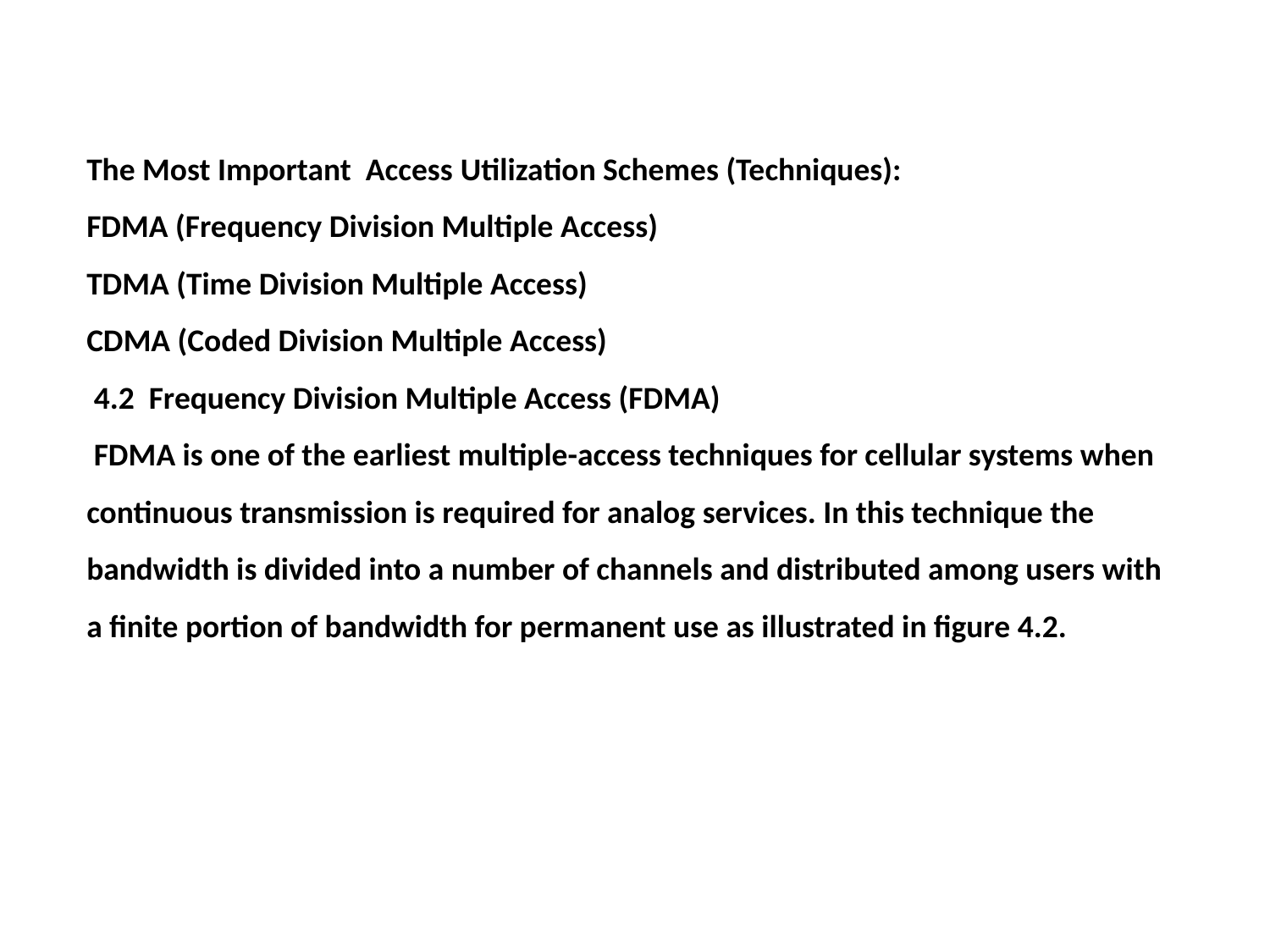

The Most Important  Access Utilization Schemes (Techniques):
FDMA (Frequency Division Multiple Access)
TDMA (Time Division Multiple Access)
CDMA (Coded Division Multiple Access)
 4.2  Frequency Division Multiple Access (FDMA)
 FDMA is one of the earliest multiple-access techniques for cellular systems when continuous transmission is required for analog services. In this technique the bandwidth is divided into a number of channels and distributed among users with a finite portion of bandwidth for permanent use as illustrated in figure 4.2.